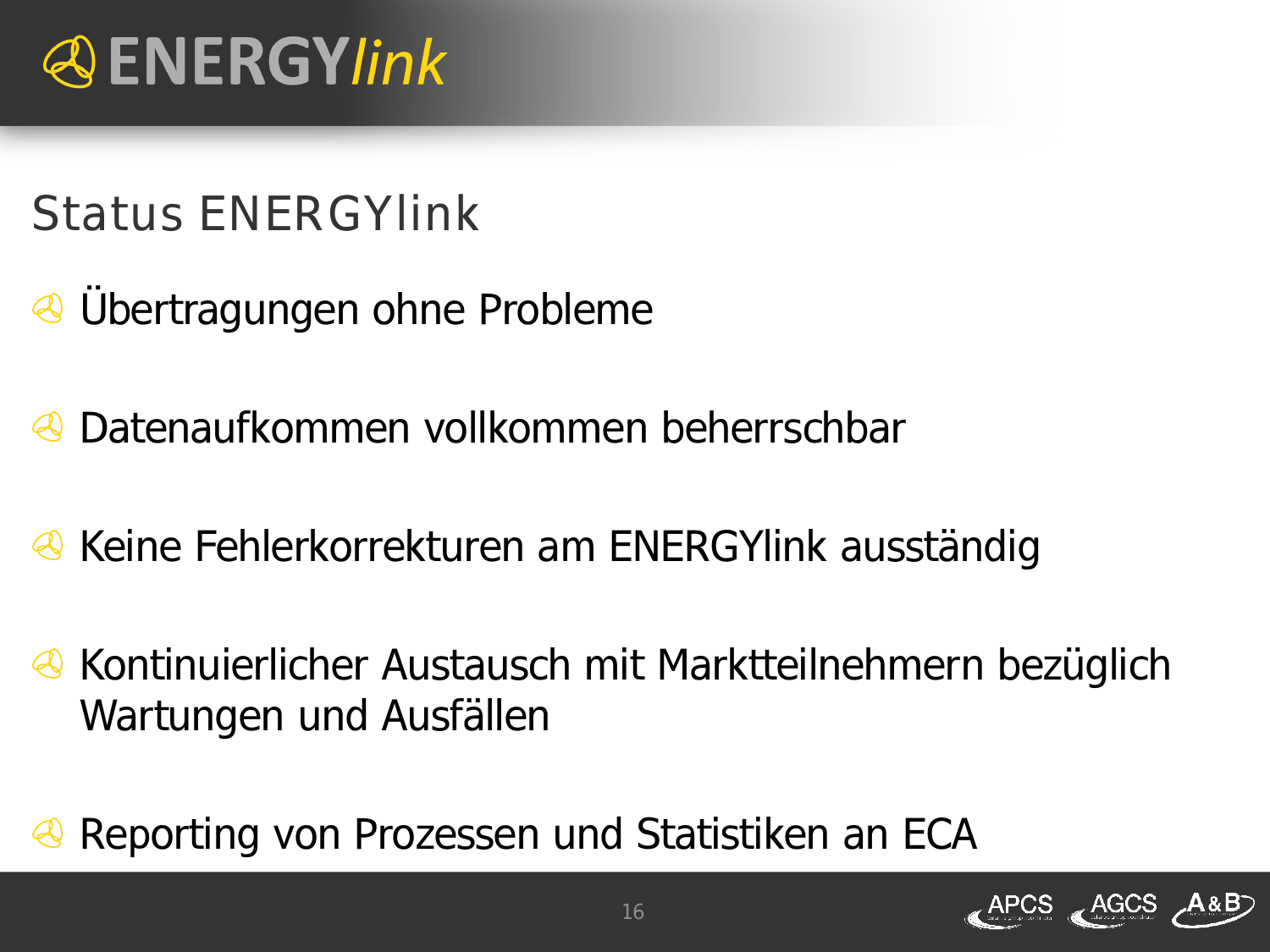

# Status ENERGYlink
Übertragungen ohne Probleme

Datenaufkommen vollkommen beherrschbar

Keine Fehlerkorrekturen am ENERGYlink ausständig

Kontinuierlicher Austausch mit Marktteilnehmern bezüglich Wartungen und Ausfällen

Reporting von Prozessen und Statistiken an ECA
16